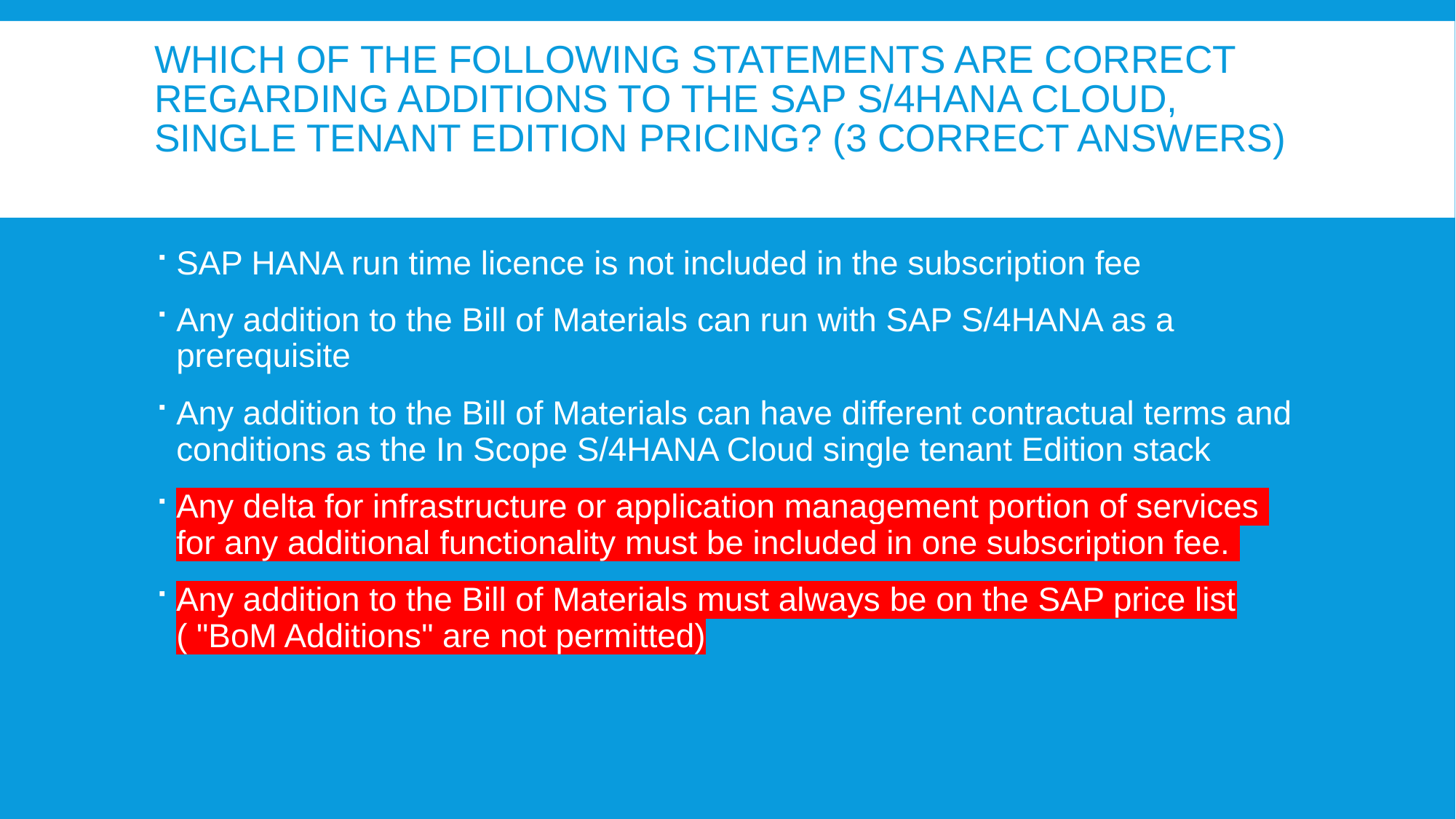

# Which of the following statements are correct regarding additions to the SAP S/4HANA Cloud, single tenant Edition pricing? (3 correct answers)
SAP HANA run time licence is not included in the subscription fee
Any addition to the Bill of Materials can run with SAP S/4HANA as a prerequisite
Any addition to the Bill of Materials can have different contractual terms and conditions as the In Scope S/4HANA Cloud single tenant Edition stack
Any delta for infrastructure or application management portion of services  for any additional functionality must be included in one subscription fee.
Any addition to the Bill of Materials must always be on the SAP price list ( "BoM Additions" are not permitted)